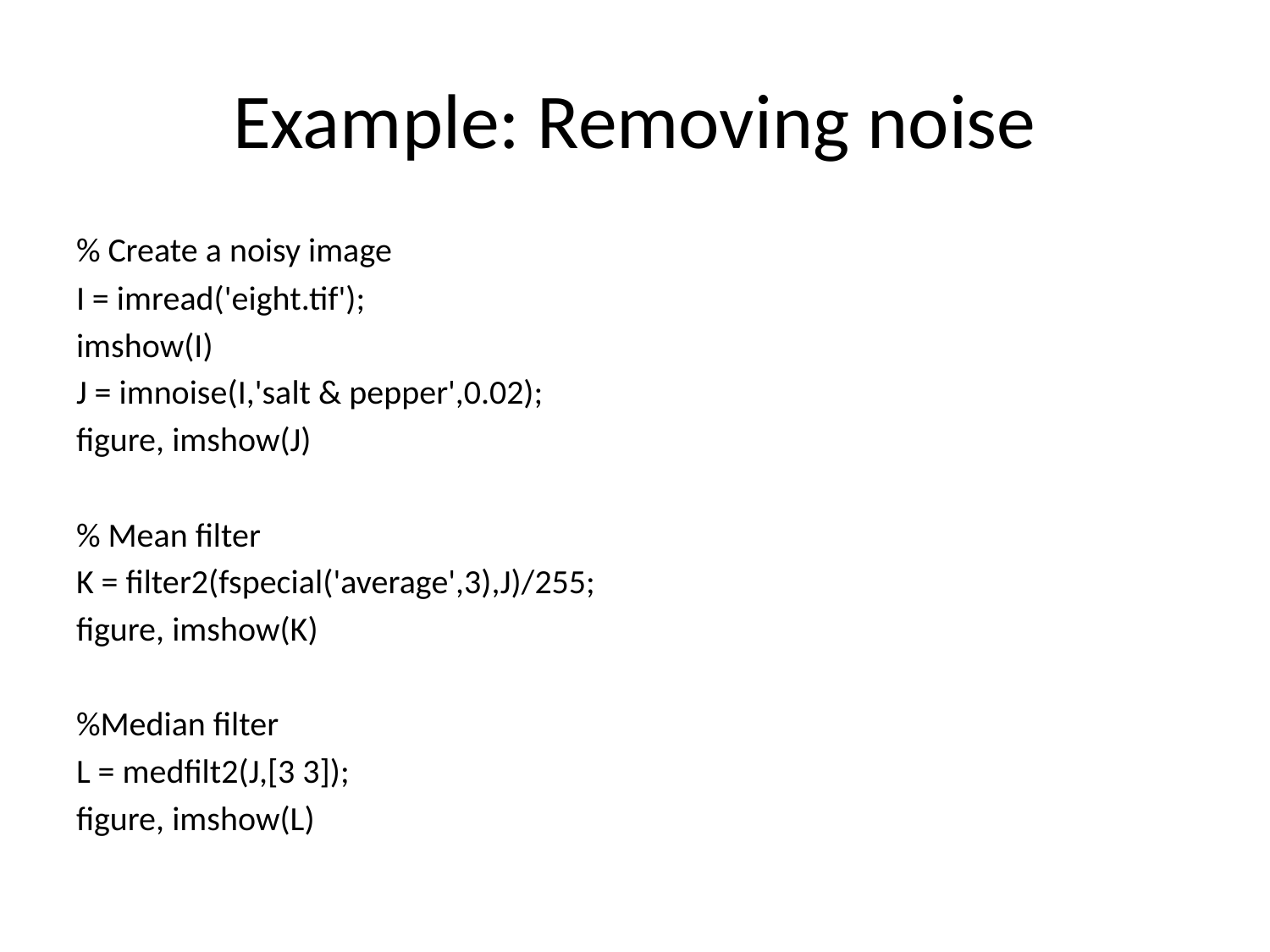

# Example: Removing noise
% Create a noisy image
I = imread('eight.tif');
imshow(I)
J = imnoise(I,'salt & pepper',0.02);
figure, imshow(J)

% Mean filter
K = filter2(fspecial('average',3),J)/255;
figure, imshow(K)

%Median filter
L = medfilt2(J,[3 3]);
figure, imshow(L)